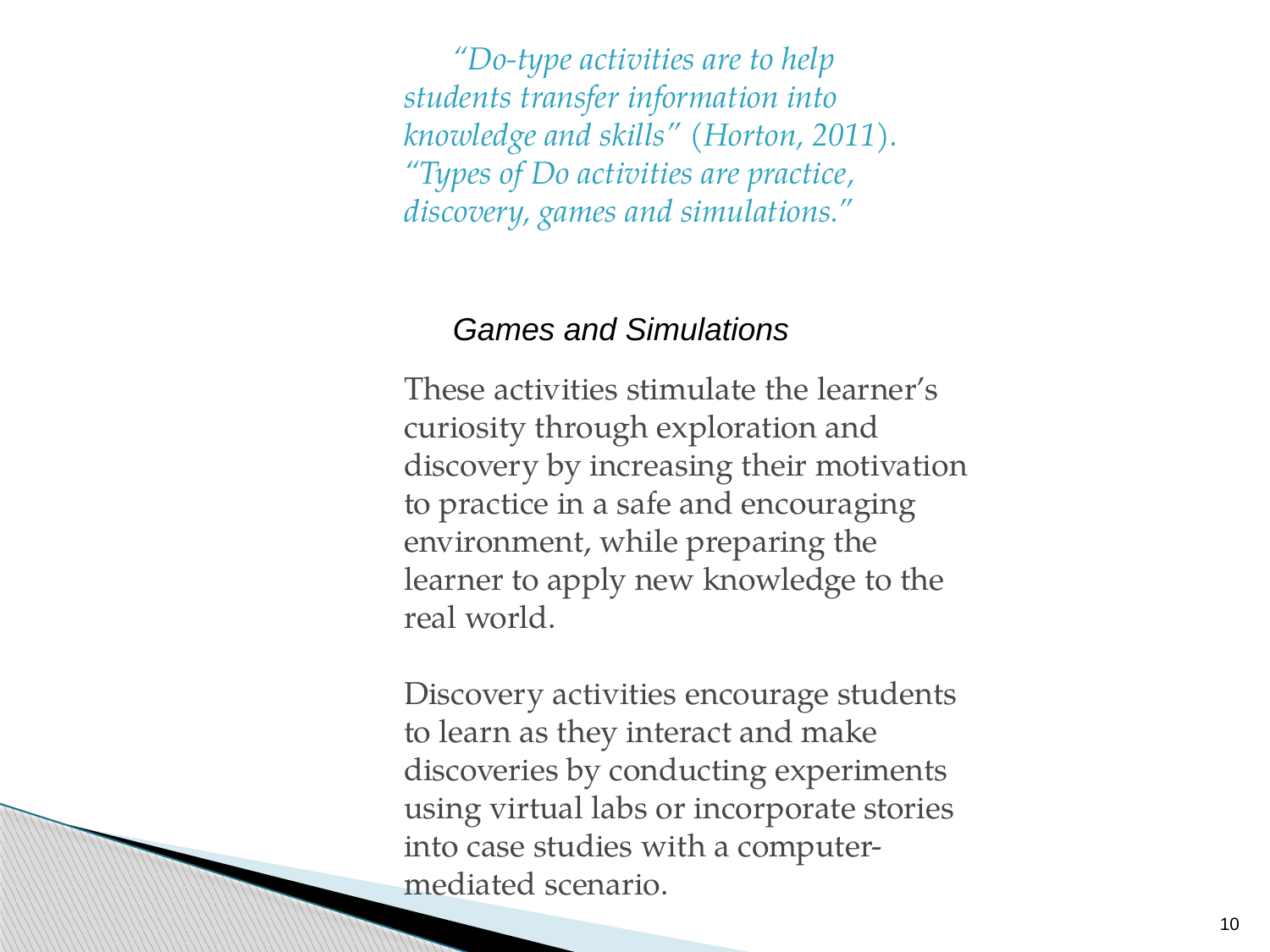

“Do-type activities are to help students transfer information into knowledge and skills” (Horton, 2011).  “Types of Do activities are practice, discovery, games and simulations.”

Games and Simulations

These activities stimulate the learner’s curiosity through exploration and discovery by increasing their motivation to practice in a safe and encouraging environment, while preparing the learner to apply new knowledge to the real world.
Discovery activities encourage students to learn as they interact and make discoveries by conducting experiments using virtual labs or incorporate stories into case studies with a computer-mediated scenario.
10